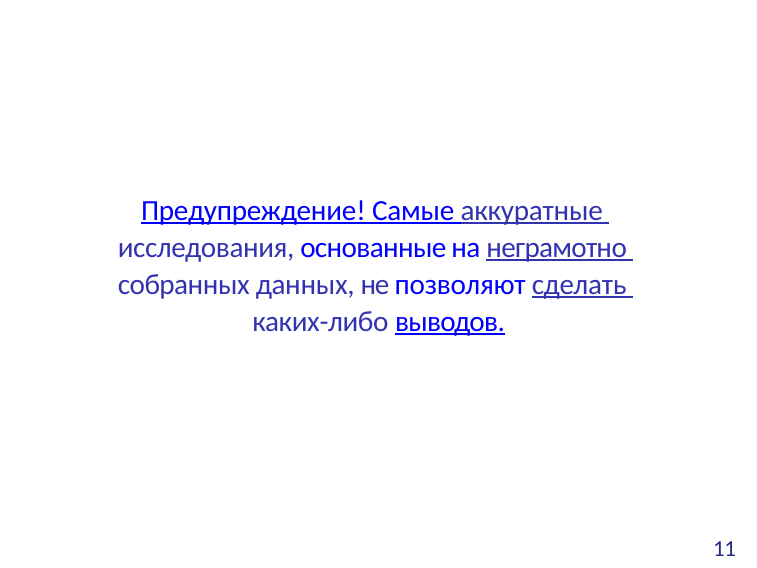

Предупреждение! Самые аккуратные  исследования, основанные на неграмотно  собранных данных, не позволяют сделать  каких-либо выводов.
11